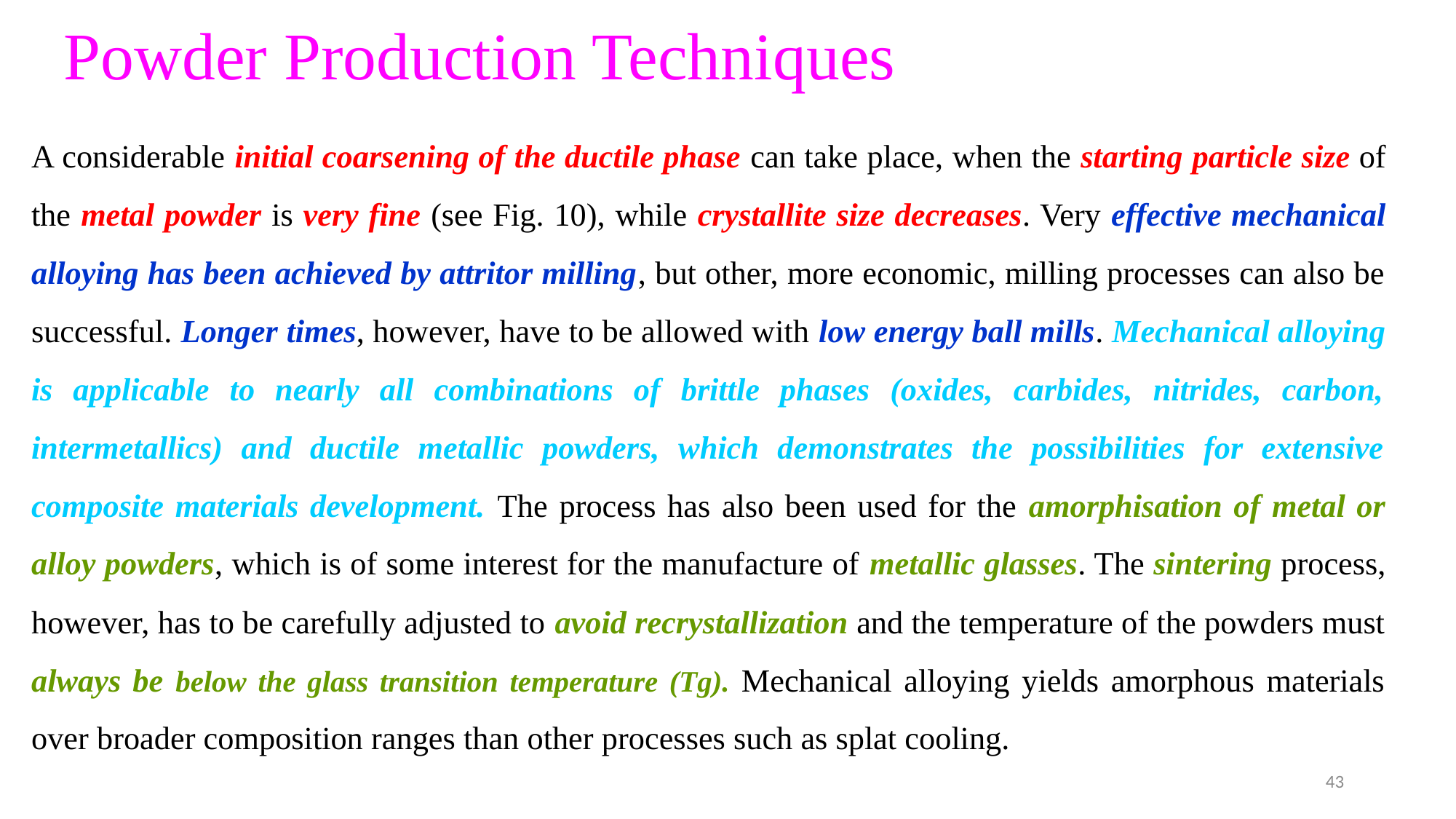

# Powder Production Techniques
A considerable initial coarsening of the ductile phase can take place, when the starting particle size of the metal powder is very fine (see Fig. 10), while crystallite size decreases. Very effective mechanical alloying has been achieved by attritor milling, but other, more economic, milling processes can also be successful. Longer times, however, have to be allowed with low energy ball mills. Mechanical alloying is applicable to nearly all combinations of brittle phases (oxides, carbides, nitrides, carbon, intermetallics) and ductile metallic powders, which demonstrates the possibilities for extensive composite materials development. The process has also been used for the amorphisation of metal or alloy powders, which is of some interest for the manufacture of metallic glasses. The sintering process, however, has to be carefully adjusted to avoid recrystallization and the temperature of the powders must always be below the glass transition temperature (Tg). Mechanical alloying yields amorphous materials over broader composition ranges than other processes such as splat cooling.

43